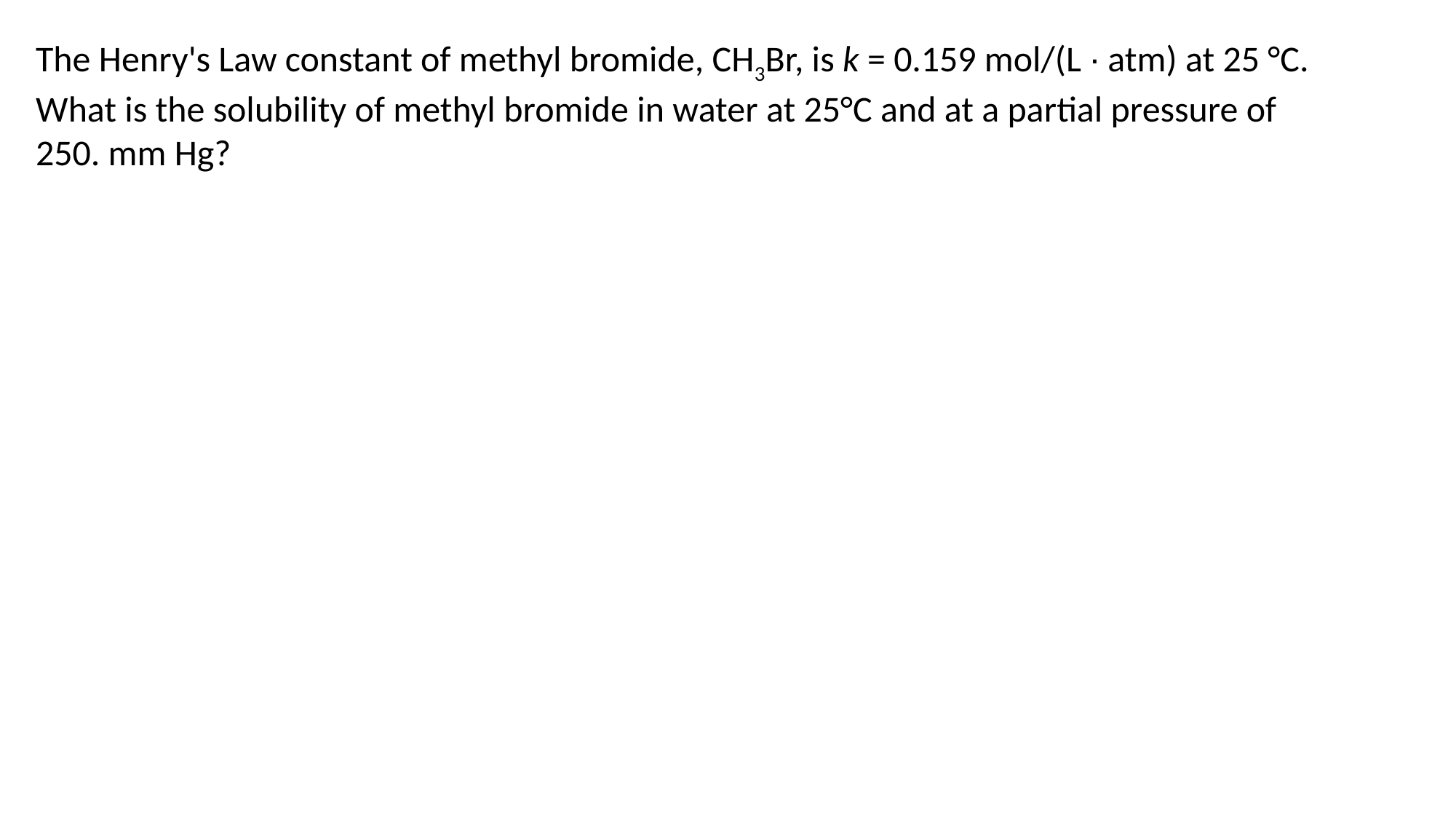

The Henry's Law constant of methyl bromide, CH3Br, is k = 0.159 mol/(L ∙ atm) at 25 °C. What is the solubility of methyl bromide in water at 25°C and at a partial pressure of 250. mm Hg?